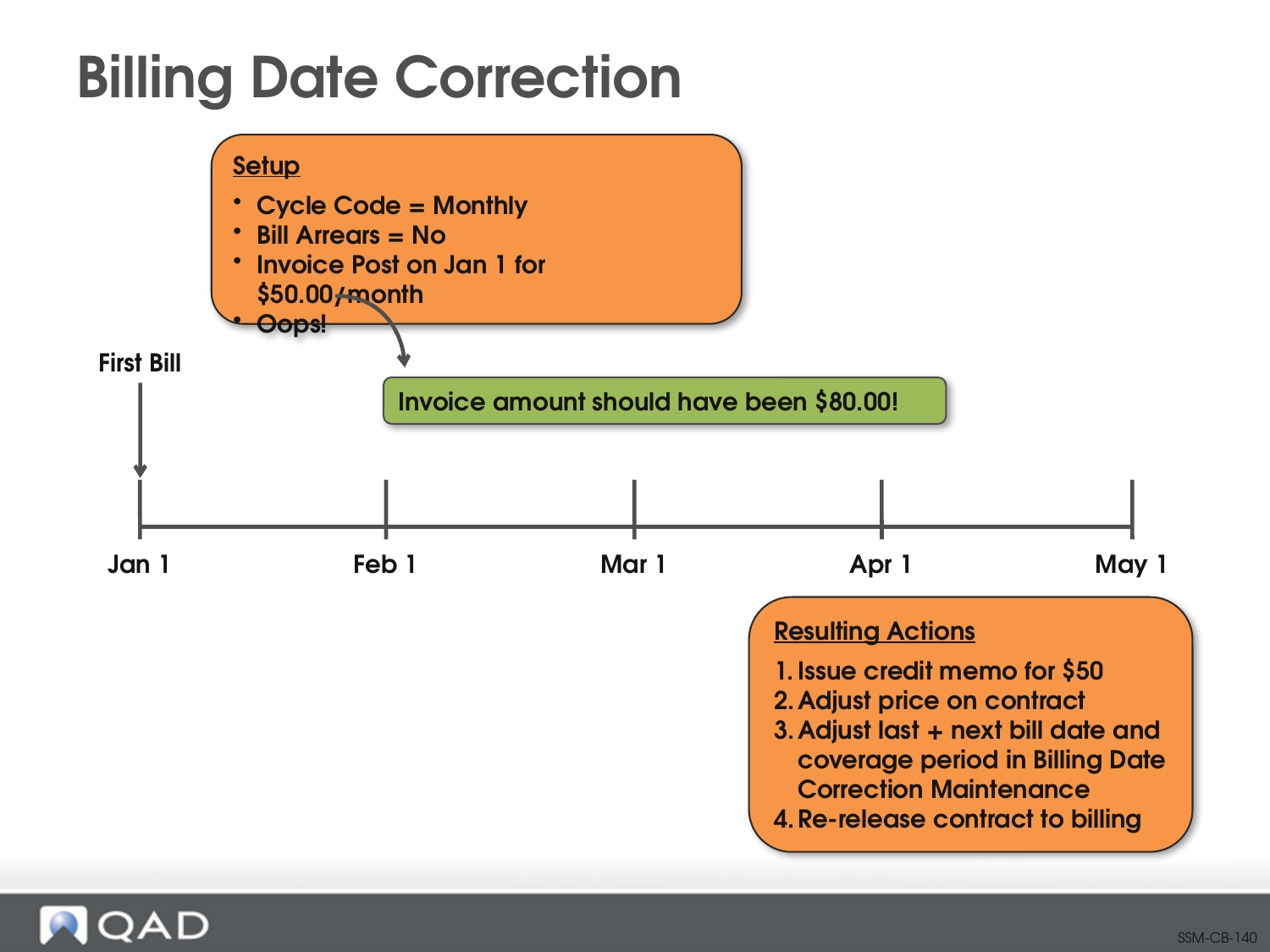

# Billing Date Correction
Setup
Cycle Code = Monthly
Bill Arrears = No
Invoice Post on Jan 1 for $50.00/month
Oops!

First Bill
Invoice amount should have been $80.00!

Jan 1

Feb 1

Mar 1

Apr 1

May 1

Resulting Actions
1.	Issue credit memo for $50
2.	Adjust price on contract
3.	Adjust last + next bill date and coverage period in Billing Date Correction Maintenance
4.	Re-release contract to billing
SSM-CB-140